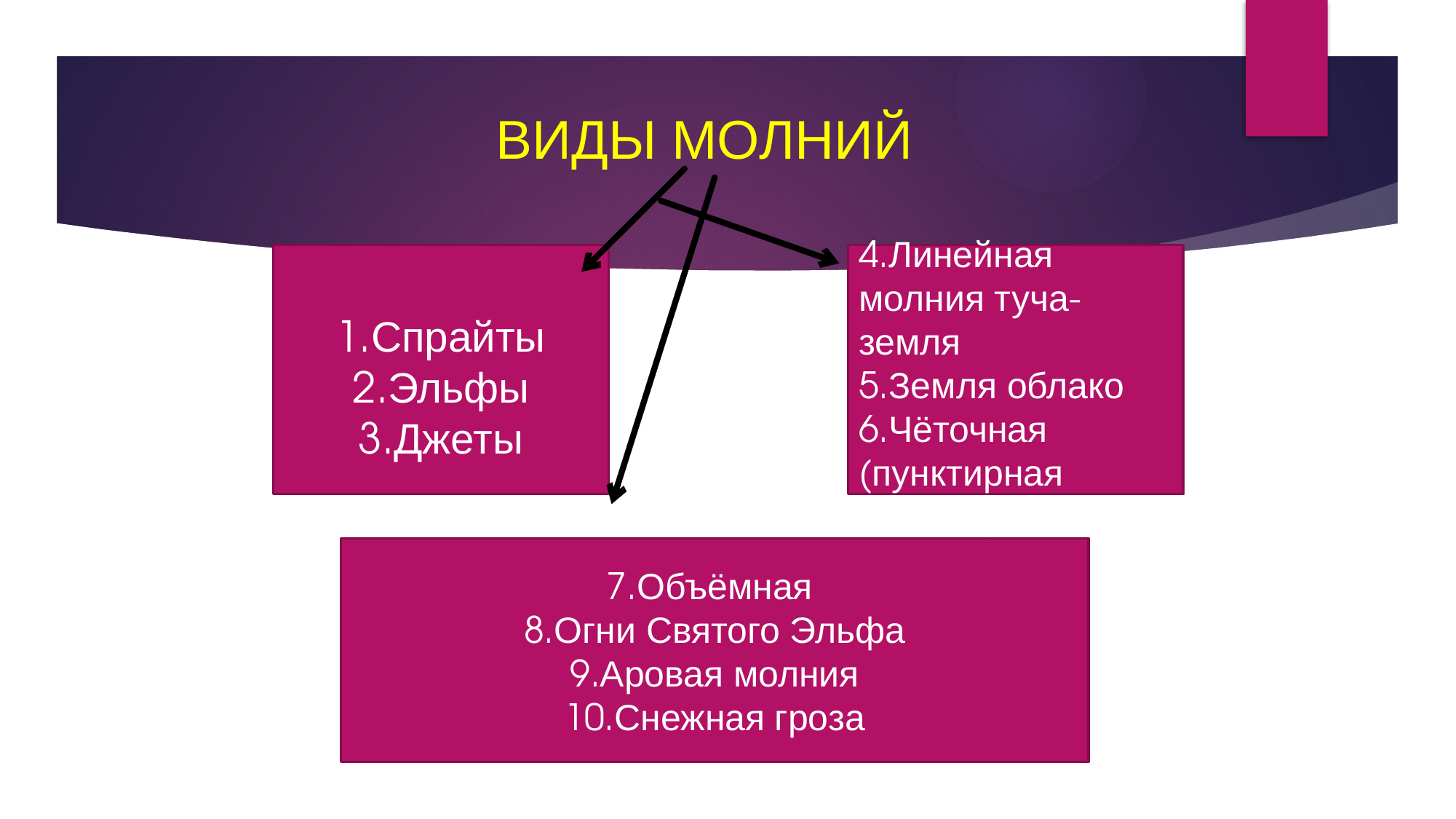

# ВИДЫ МОЛНИЙ

1.Спрайты
2.Эльфы
3.Джеты

4.Линейная молния туча-земля
5.Земля облако
6.Чёточная (пунктирная молния)
7.Объёмная
8.Огни Святого Эльфа
9.Аровая молния
10.Снежная гроза